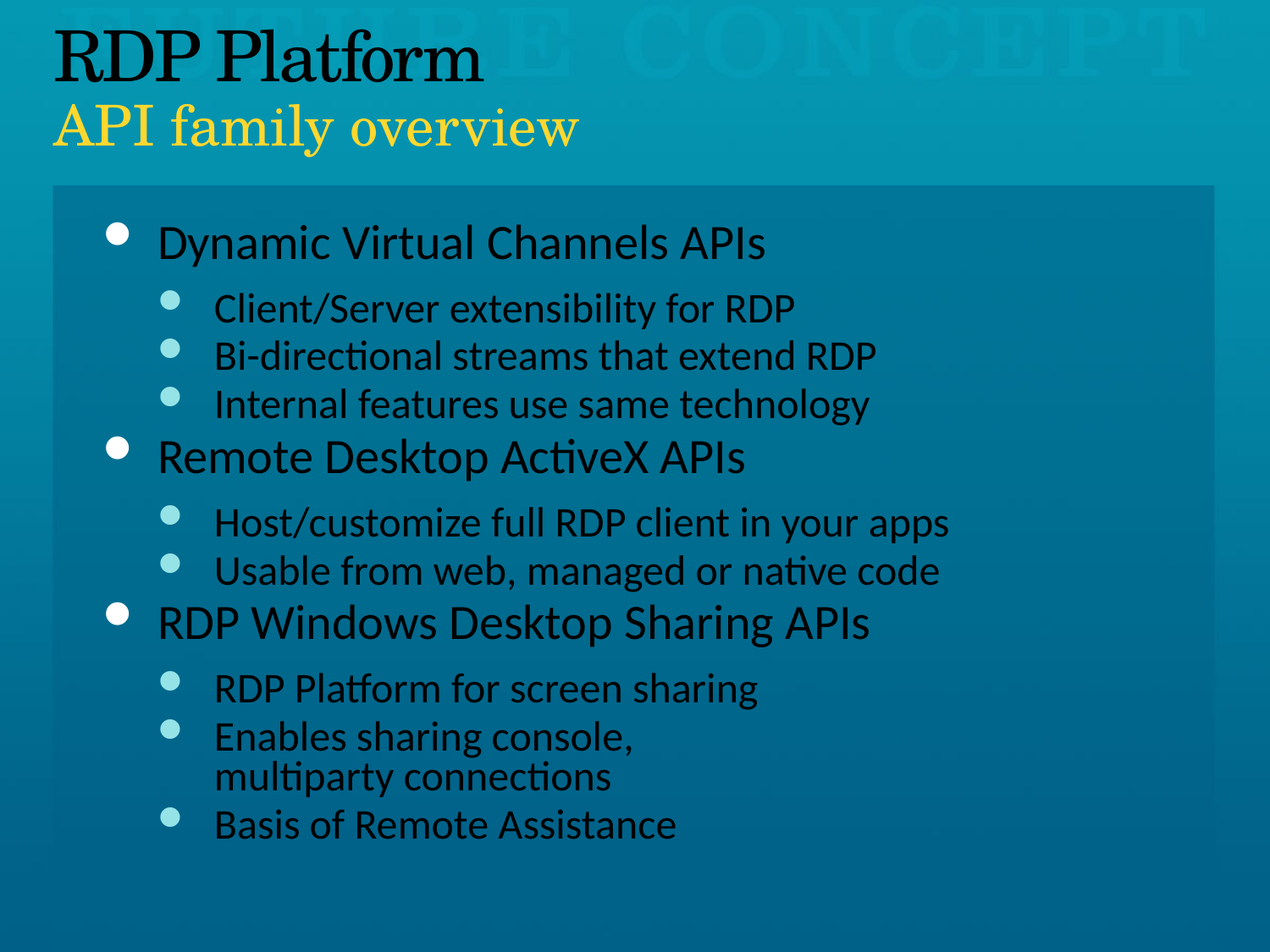

# RDP Platform API family overview
Dynamic Virtual Channels APIs
Client/Server extensibility for RDP
Bi-directional streams that extend RDP
Internal features use same technology
Remote Desktop ActiveX APIs
Host/customize full RDP client in your apps
Usable from web, managed or native code
RDP Windows Desktop Sharing APIs
RDP Platform for screen sharing
Enables sharing console,
multiparty connections
Basis of Remote Assistance